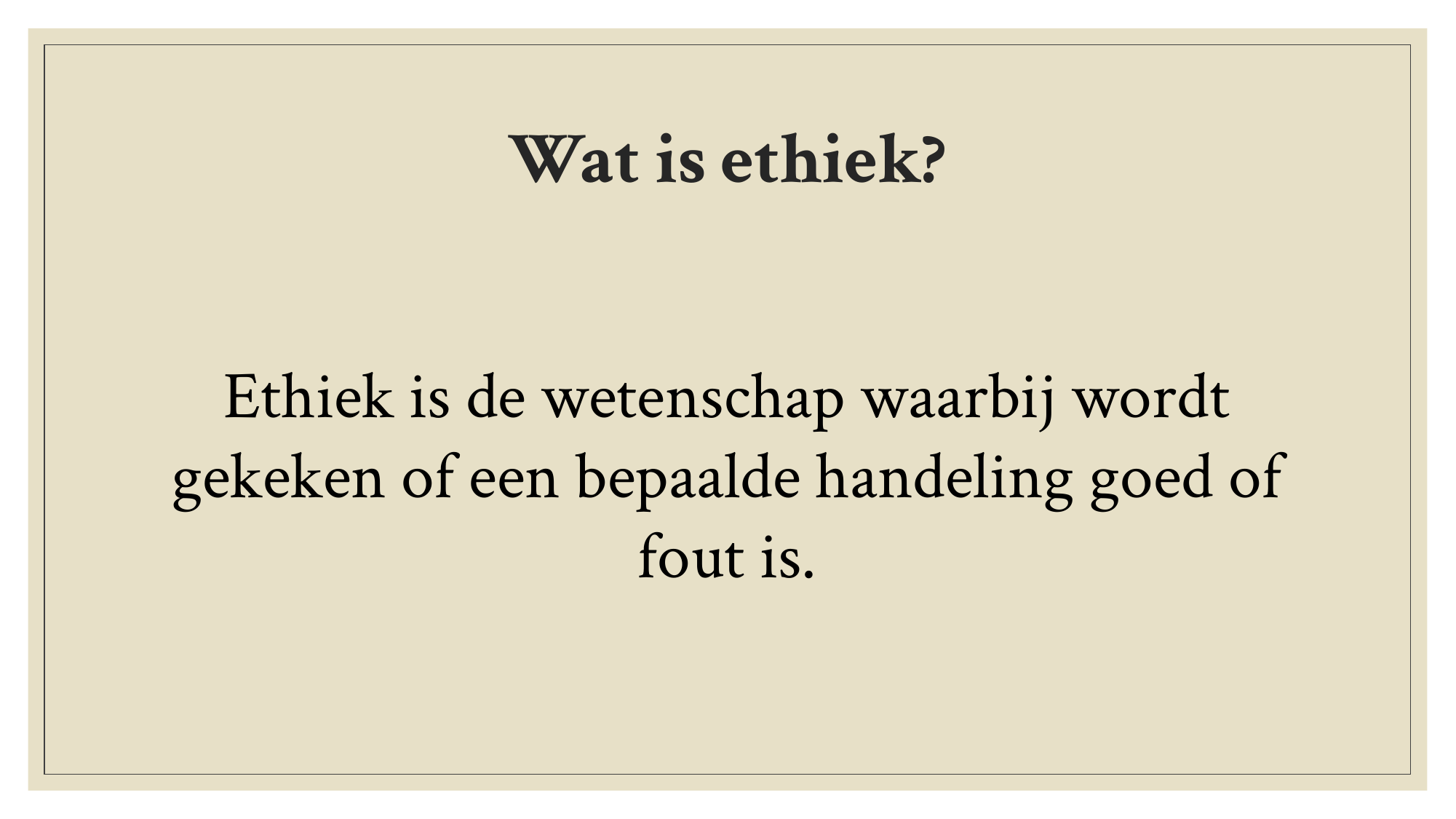

# Wat is ethiek?

Ethiek is de wetenschap waarbij wordt gekeken of een bepaalde handeling goed of fout is.